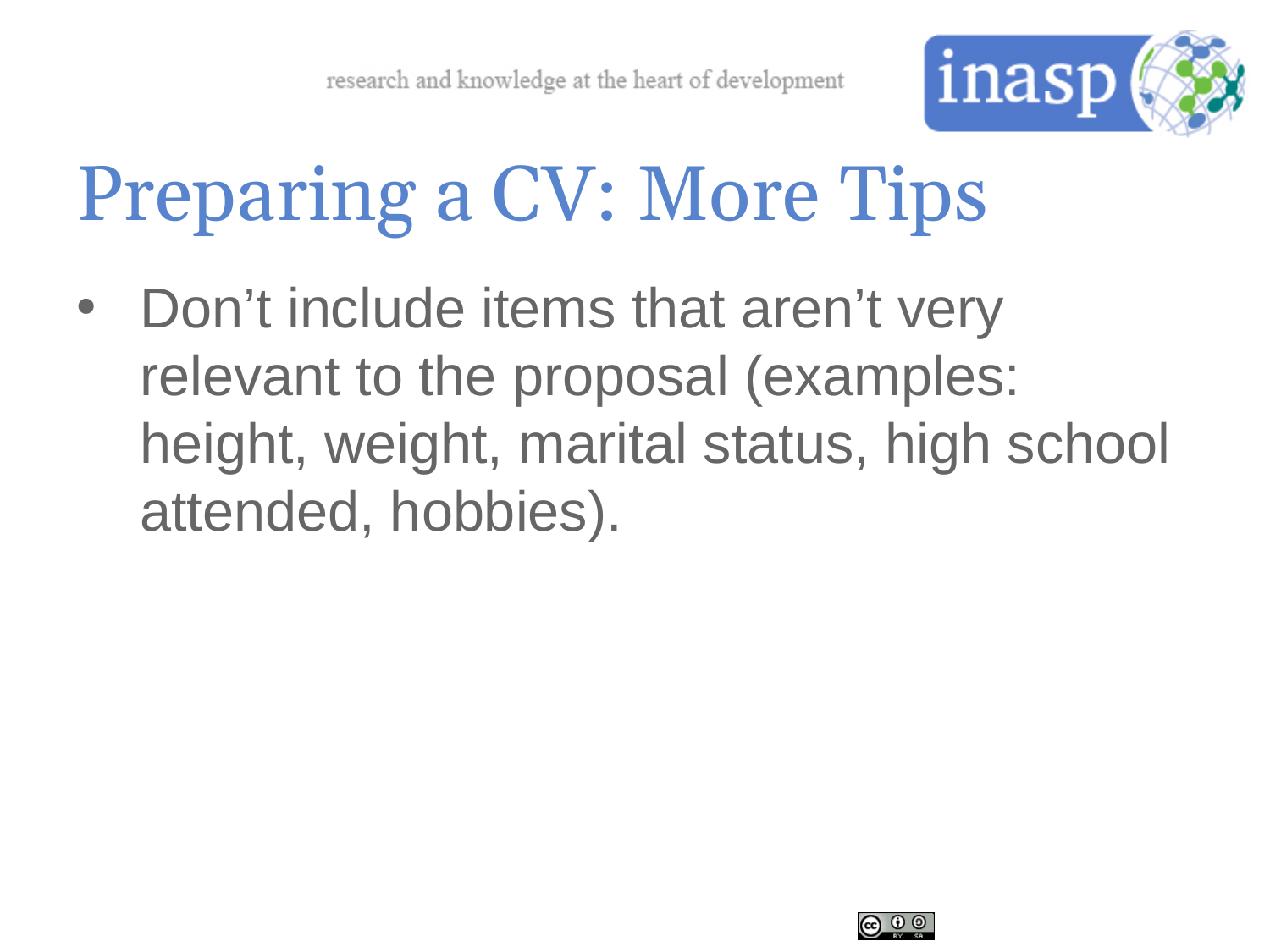

# Preparing a CV: More Tips
Don’t include items that aren’t very relevant to the proposal (examples: height, weight, marital status, high school attended, hobbies).